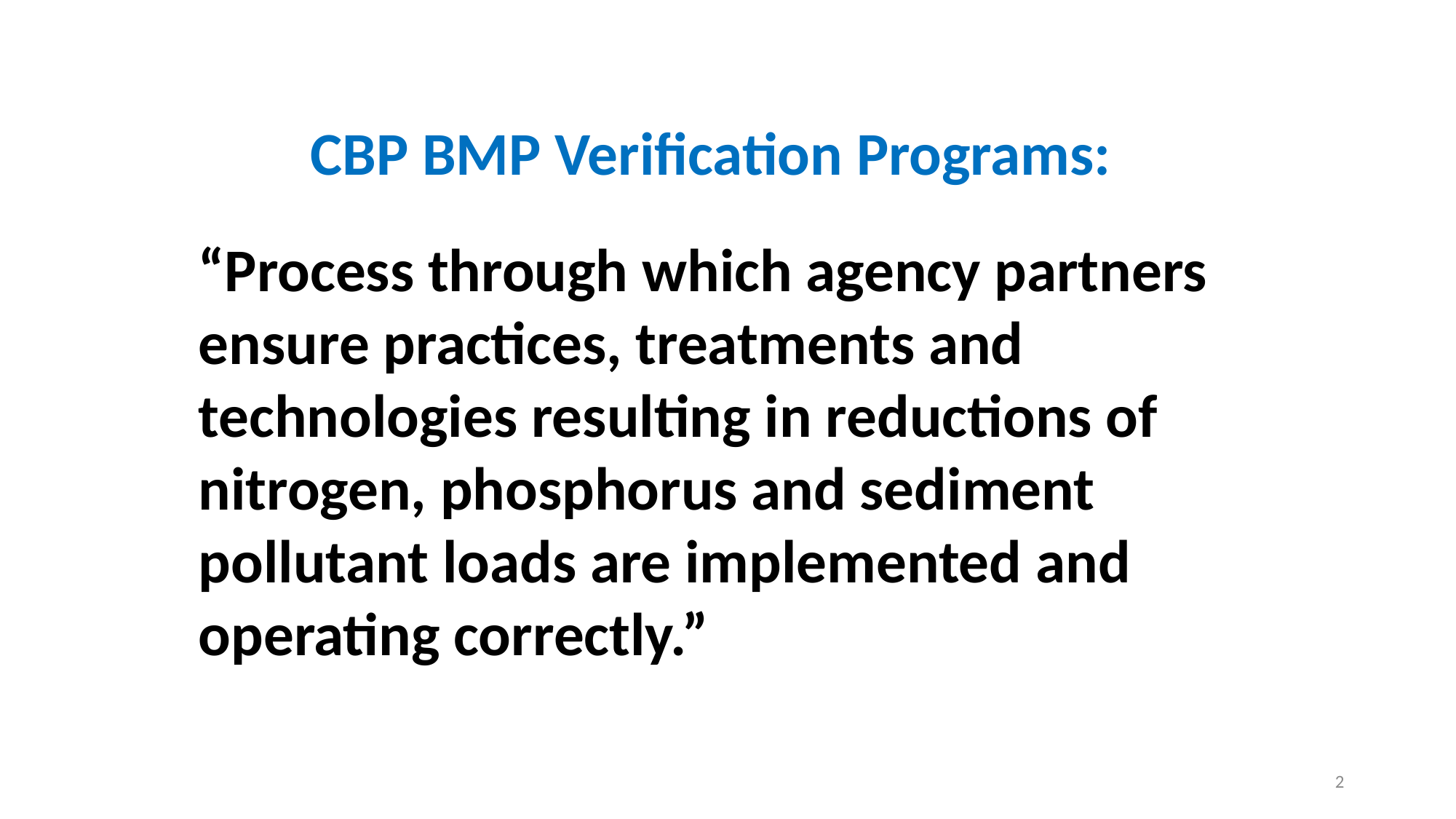

CBP BMP Verification Programs:

“Process through which agency partners ensure practices, treatments and technologies resulting in reductions of nitrogen, phosphorus and sediment pollutant loads are implemented and operating correctly.”
2